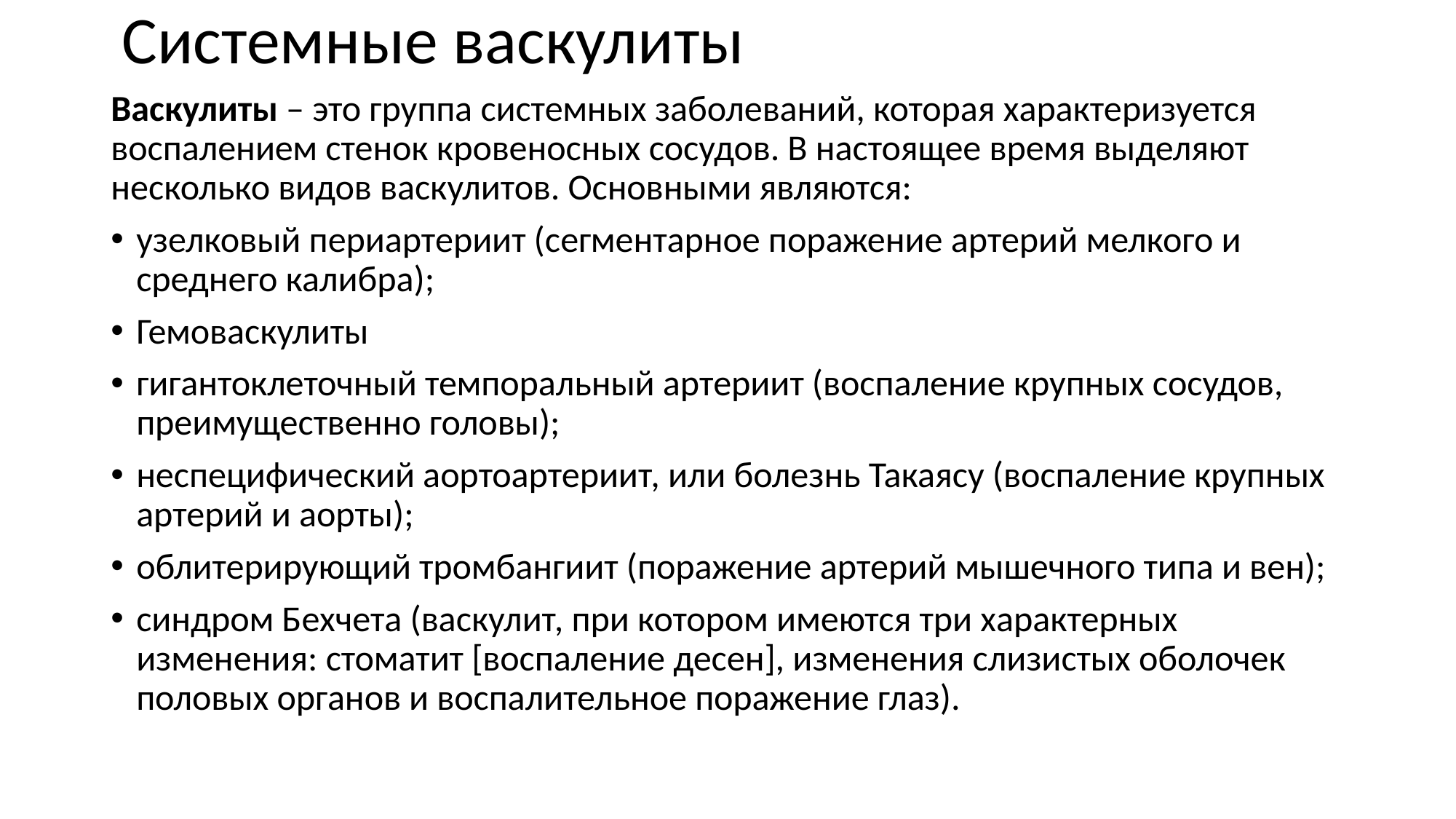

# Системные васкулиты
Васкулиты – это группа системных заболеваний, которая характеризуется воспалением стенок кровеносных сосудов. В настоящее время выделяют несколько видов васкулитов. Основными являются:
узелковый периартериит (сегментарное поражение артерий мелкого и среднего калибра);
Гемоваскулиты
гигантоклеточный темпоральный артериит (воспаление крупных сосудов, преимущественно головы);
неспецифический аортоартериит, или болезнь Такаясу (воспаление крупных артерий и аорты);
облитерирующий тромбангиит (поражение артерий мышечного типа и вен);
синдром Бехчета (васкулит, при котором имеются три характерных изменения: стоматит [воспаление десен], изменения слизистых оболочек половых органов и воспалительное поражение глаз).